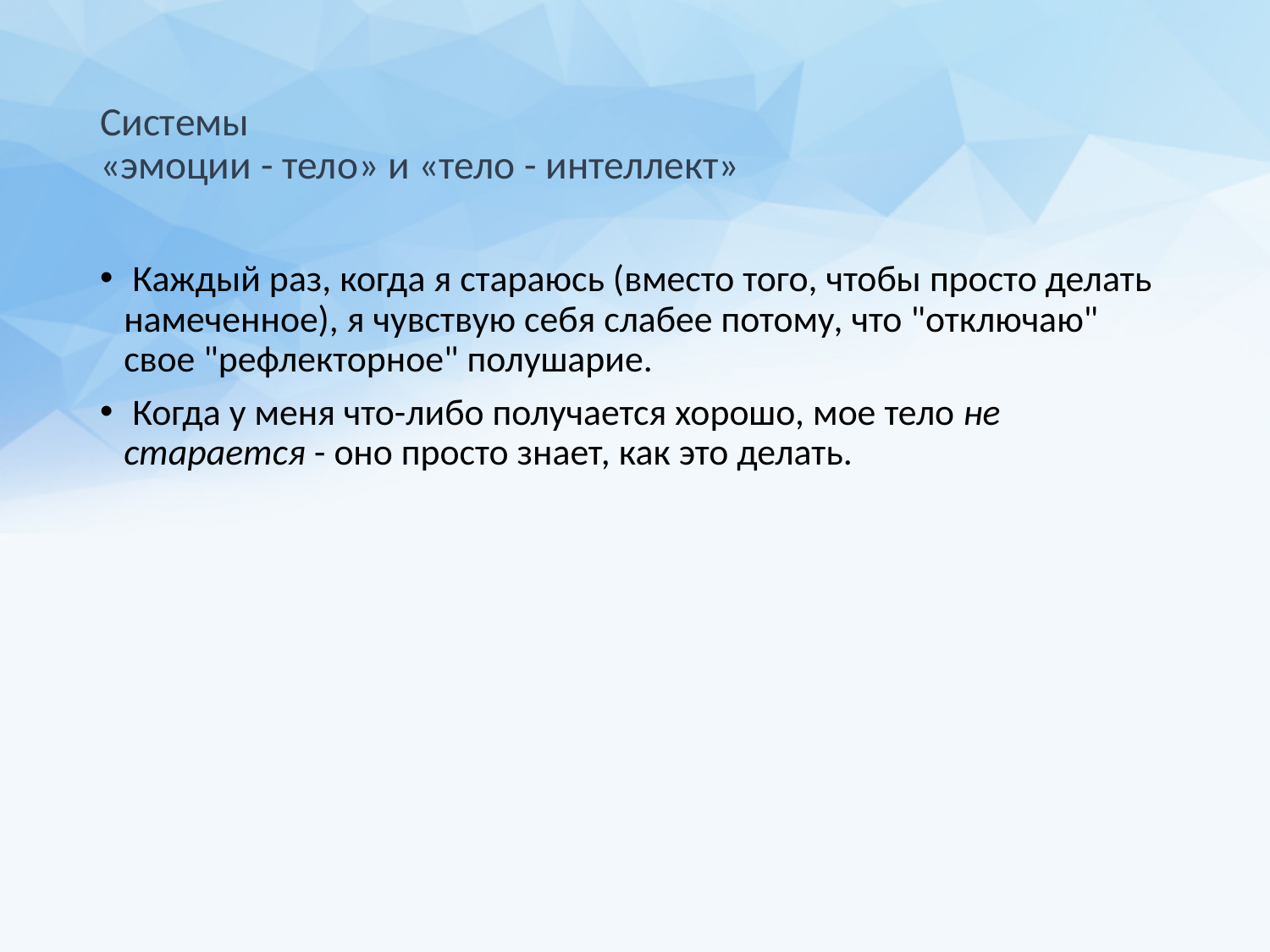

# Системы «эмоции - тело» и «тело - интеллект»
 Каждый раз, когда я стараюсь (вместо того, чтобы просто делать намеченное), я чувствую себя слабее потому, что "отключаю" свое "рефлекторное" полушарие.
 Когда у меня что-либо получается хорошо, мое тело не старается - оно просто знает, как это делать.